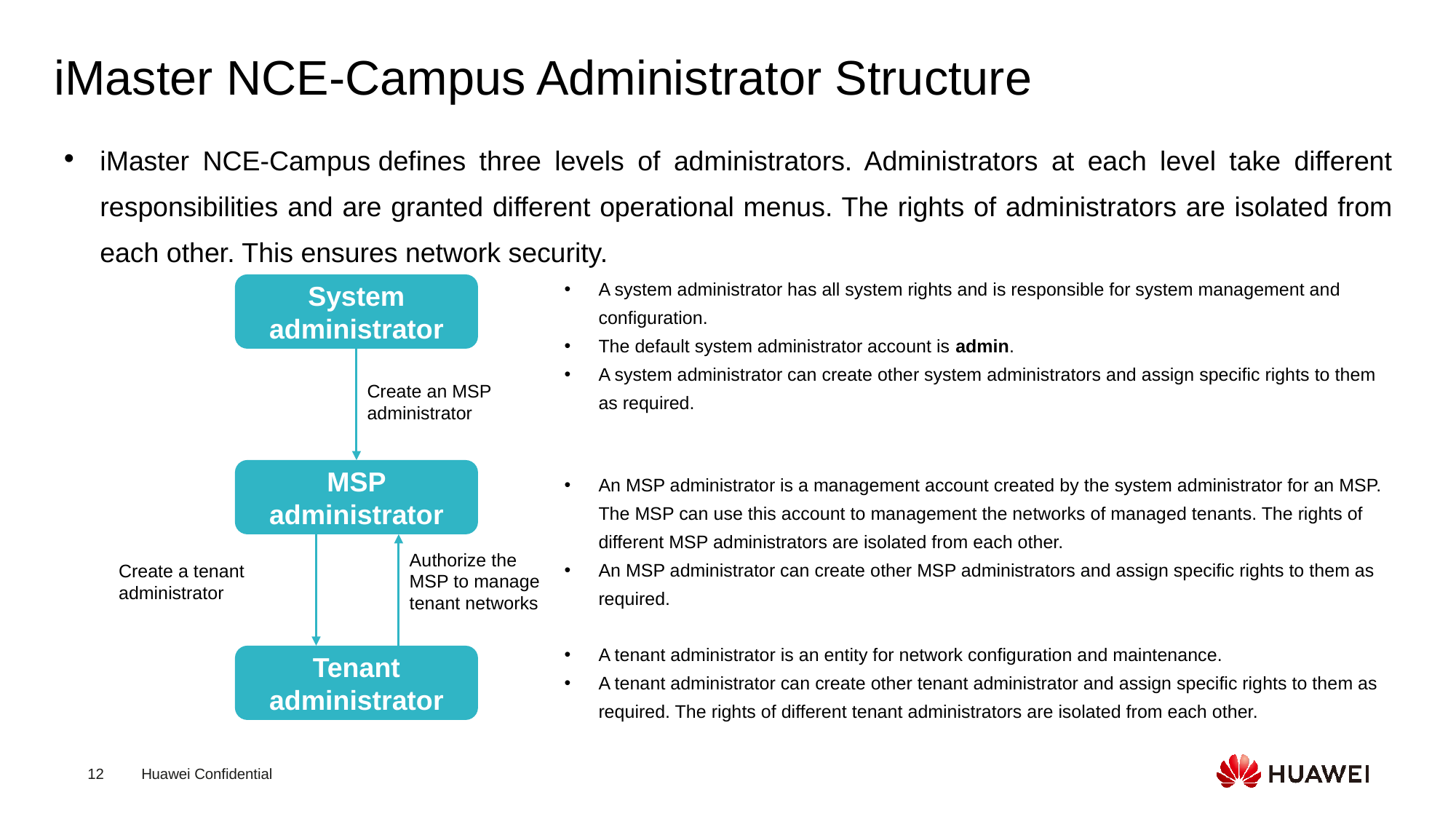

# iMaster NCE-Campus Administrator Structure
iMaster NCE-Campus defines three levels of administrators. Administrators at each level take different responsibilities and are granted different operational menus. The rights of administrators are isolated from each other. This ensures network security.
A system administrator has all system rights and is responsible for system management and configuration.
The default system administrator account is admin.
A system administrator can create other system administrators and assign specific rights to them as required.
System administrator
Create an MSP administrator
MSP administrator
An MSP administrator is a management account created by the system administrator for an MSP. The MSP can use this account to management the networks of managed tenants. The rights of different MSP administrators are isolated from each other.
An MSP administrator can create other MSP administrators and assign specific rights to them as required.
Authorize the MSP to manage tenant networks
Create a tenant administrator
A tenant administrator is an entity for network configuration and maintenance.
A tenant administrator can create other tenant administrator and assign specific rights to them as required. The rights of different tenant administrators are isolated from each other.
Tenant administrator